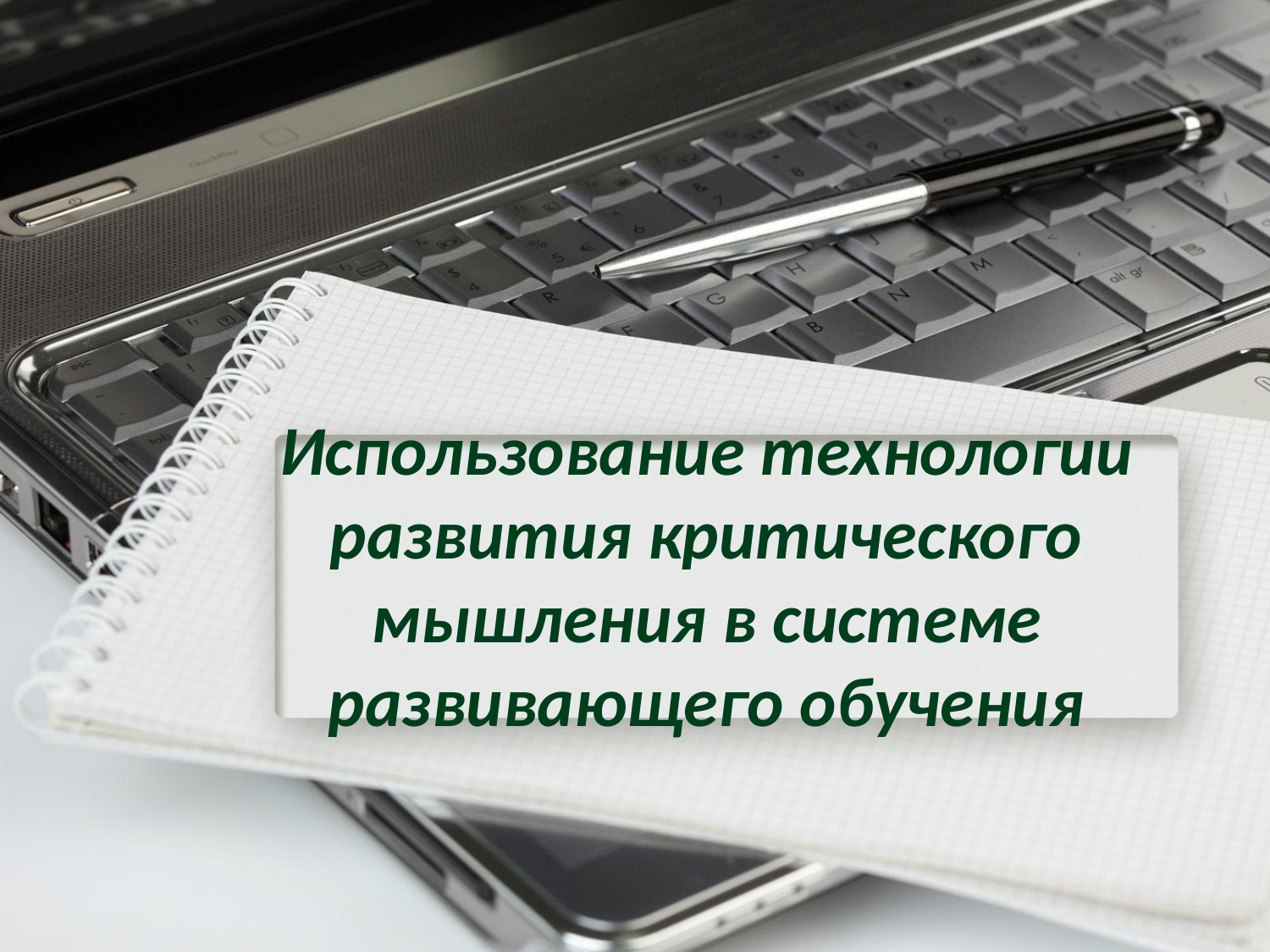

# Использование технологии развития критического мышления в системе развивающего обучения